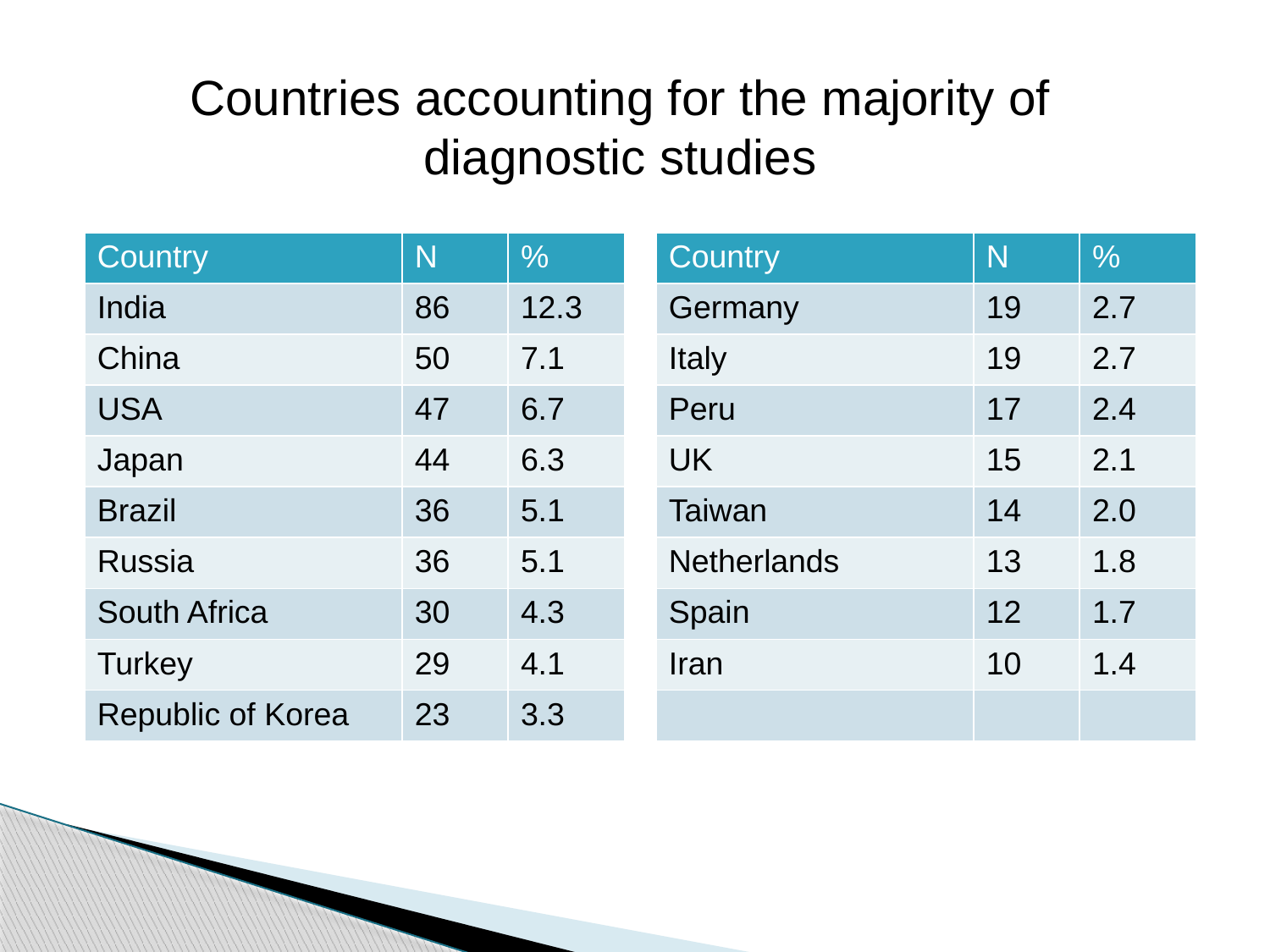

Countries accounting for the majority of diagnostic studies
| Country | N | % |
| --- | --- | --- |
| India | 86 | 12.3 |
| China | 50 | 7.1 |
| USA | 47 | 6.7 |
| Japan | 44 | 6.3 |
| Brazil | 36 | 5.1 |
| Russia | 36 | 5.1 |
| South Africa | 30 | 4.3 |
| Turkey | 29 | 4.1 |
| Republic of Korea | 23 | 3.3 |
| Country | N | % |
| --- | --- | --- |
| Germany | 19 | 2.7 |
| Italy | 19 | 2.7 |
| Peru | 17 | 2.4 |
| UK | 15 | 2.1 |
| Taiwan | 14 | 2.0 |
| Netherlands | 13 | 1.8 |
| Spain | 12 | 1.7 |
| Iran | 10 | 1.4 |
|  |  |  |